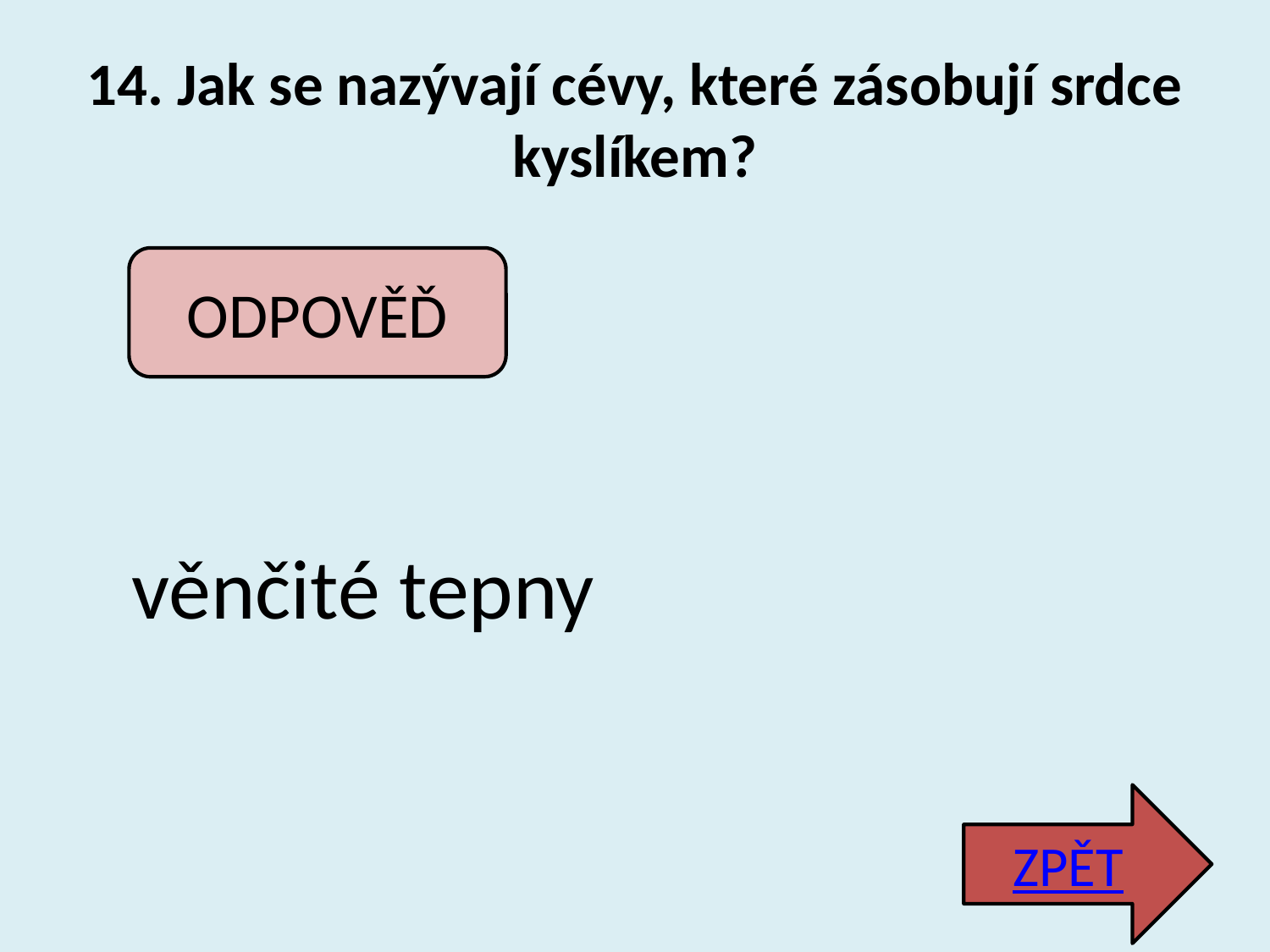

# 14. Jak se nazývají cévy, které zásobují srdce kyslíkem?

ODPOVĚĎ

věnčité tepny
ZPĚT